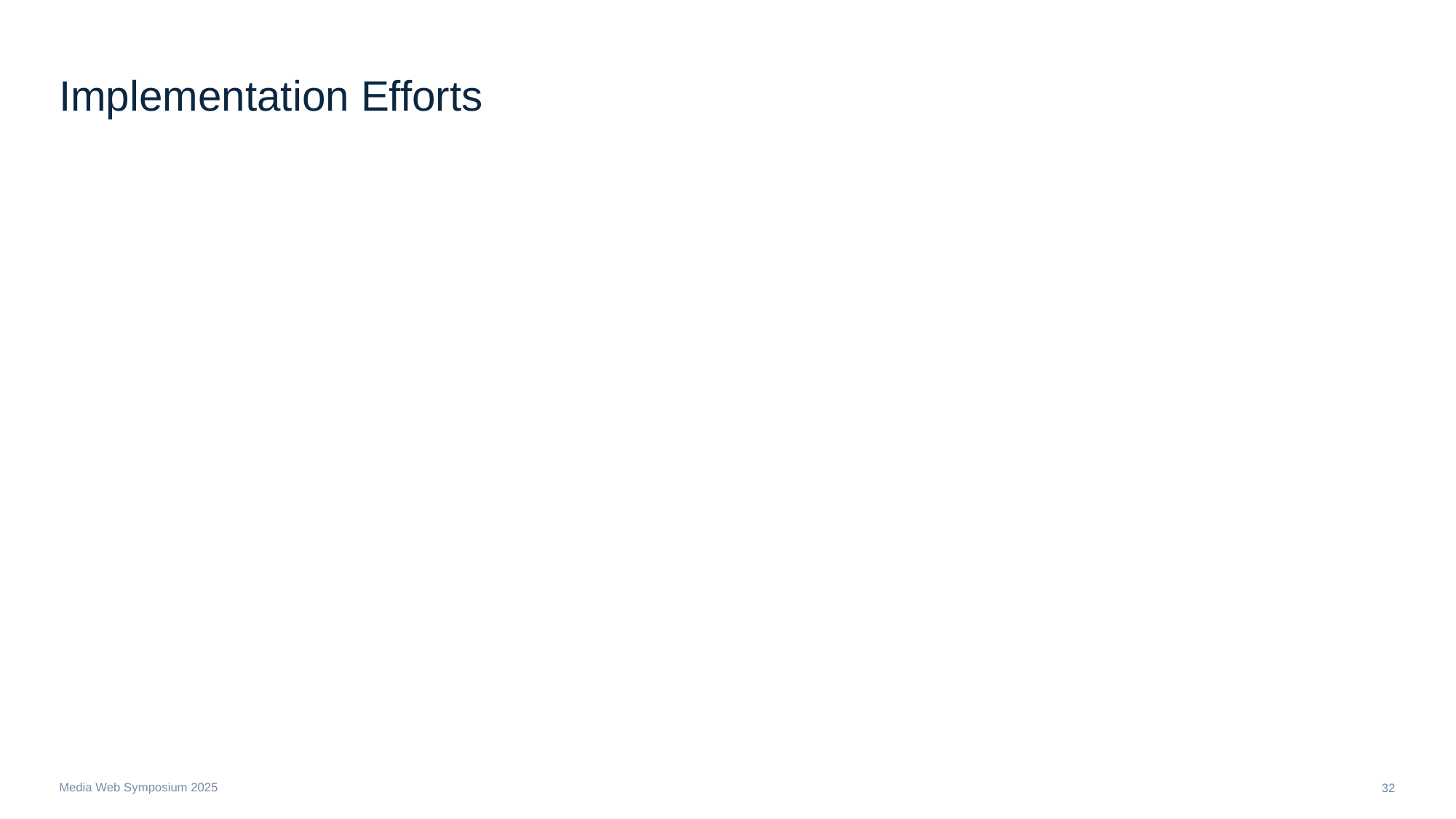

# Implementation Efforts

Media Web Symposium 2025